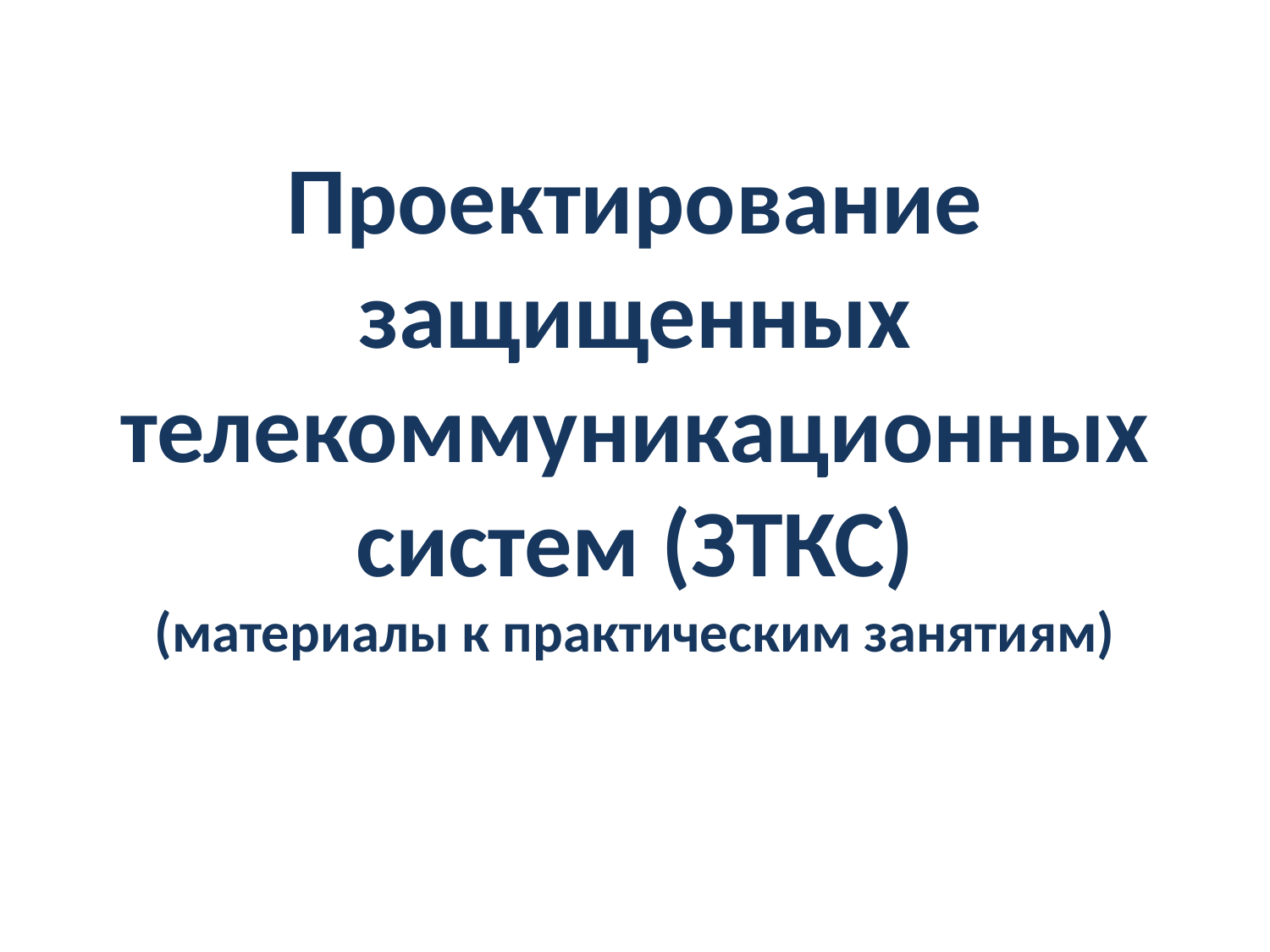

# Проектирование защищенных телекоммуникационных систем (ЗТКС) (материалы к практическим занятиям)